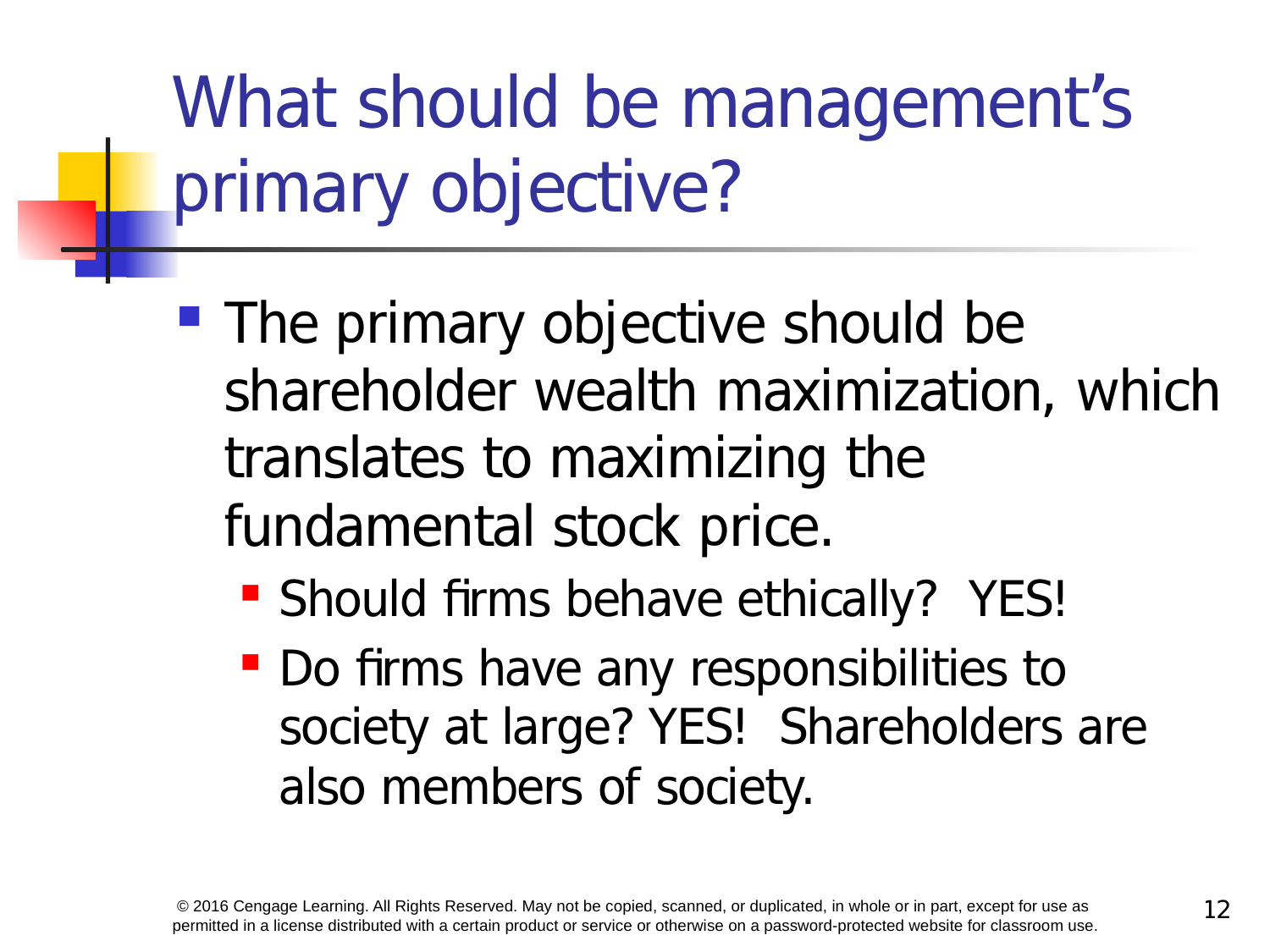

# What should be management’s primary objective?
The primary objective should be shareholder wealth maximization, which translates to maximizing the fundamental stock price.
Should firms behave ethically?  YES!
Do firms have any responsibilities to society at large? YES!  Shareholders are also members of society.
12